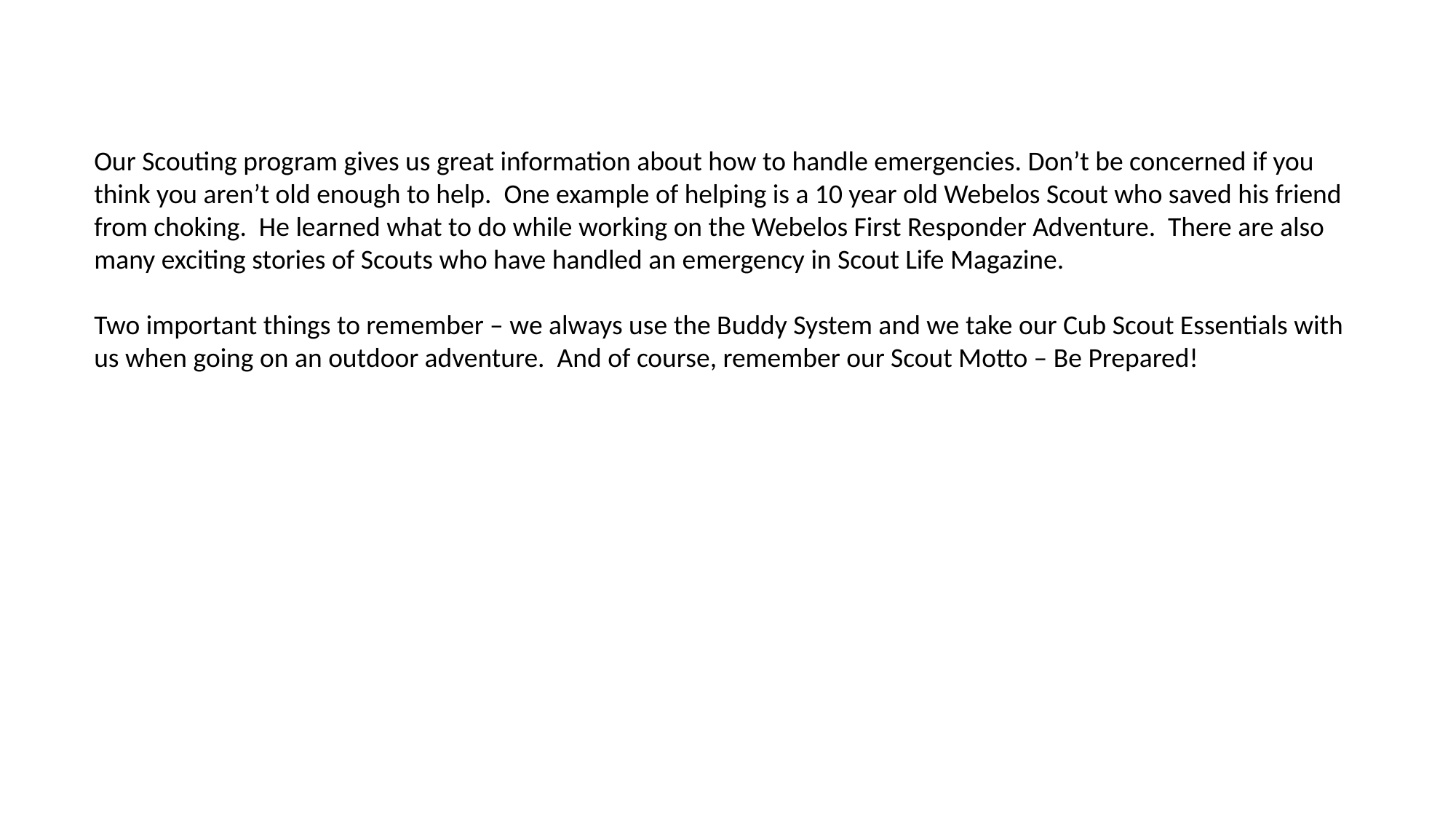

Our Scouting program gives us great information about how to handle emergencies. Don’t be concerned if you think you aren’t old enough to help.  One example of helping is a 10 year old Webelos Scout who saved his friend from choking.  He learned what to do while working on the Webelos First Responder Adventure.  There are also many exciting stories of Scouts who have handled an emergency in Scout Life Magazine.

Two important things to remember – we always use the Buddy System and we take our Cub Scout Essentials with us when going on an outdoor adventure.  And of course, remember our Scout Motto – Be Prepared!